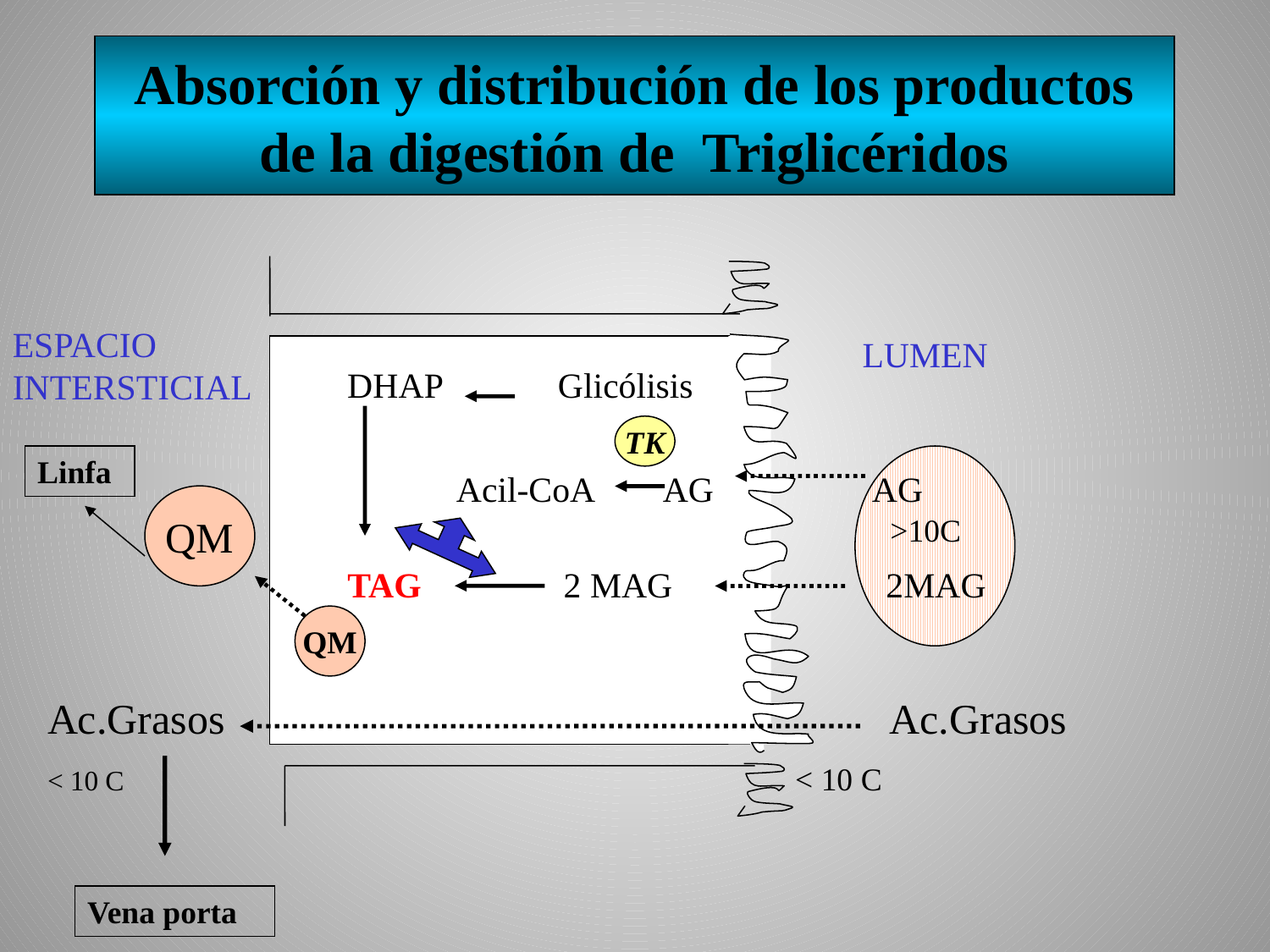

# Absorción y distribución de los productos de la digestión de  Triglicéridos

ESPACIO INTERSTICIAL
LUMEN

DHAP             Glicólisis

TK

          Acil-CoA        AG                  AG
                                                                 >10C

TAG                2 MAG                        2MAG

Linfa
QM

QM
Ac.Grasos                                                               Ac.Grasos
< 10 C                                                                                                < 10 C

Vena porta